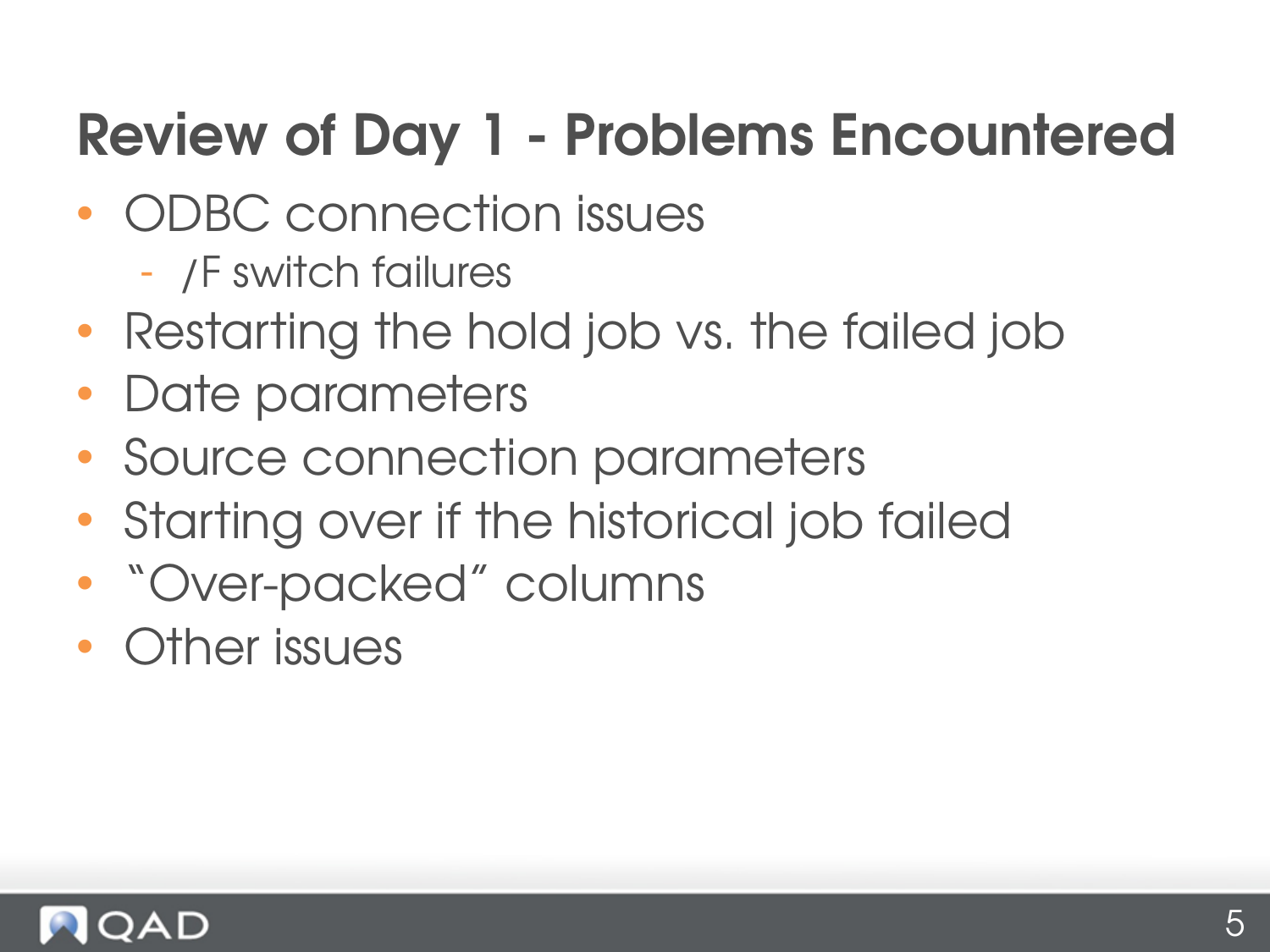

# Review of Day 1 - Problems Encountered
ODBC connection issues
/F switch failures
Restarting the hold job vs. the failed job
Date parameters
Source connection parameters
Starting over if the historical job failed
“Over-packed” columns
Other issues
5